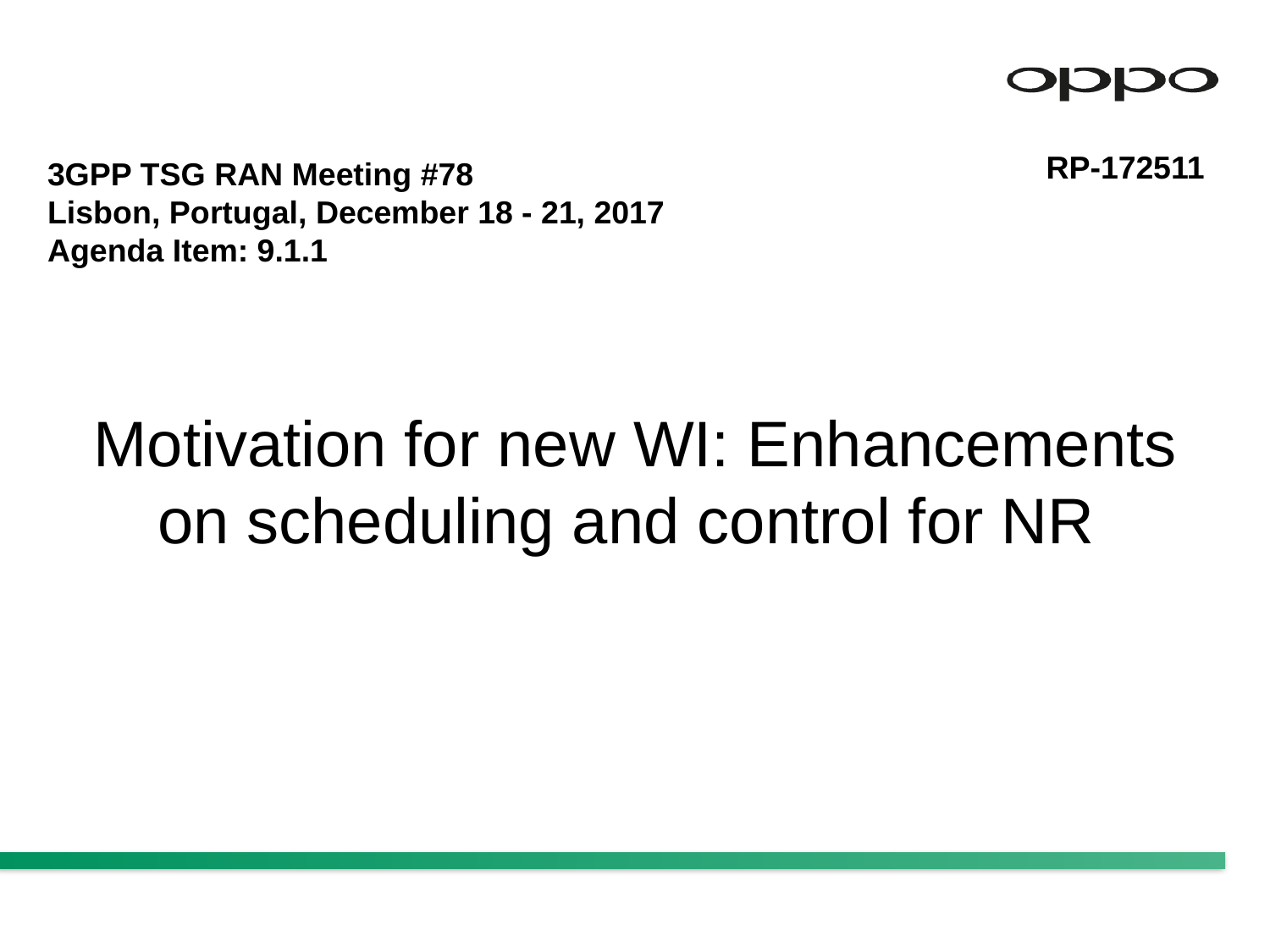

RP-172511
3GPP TSG RAN Meeting #78
Lisbon, Portugal, December 18 - 21, 2017
Agenda Item: 9.1.1
Motivation for new WI: Enhancements on scheduling and control for NR